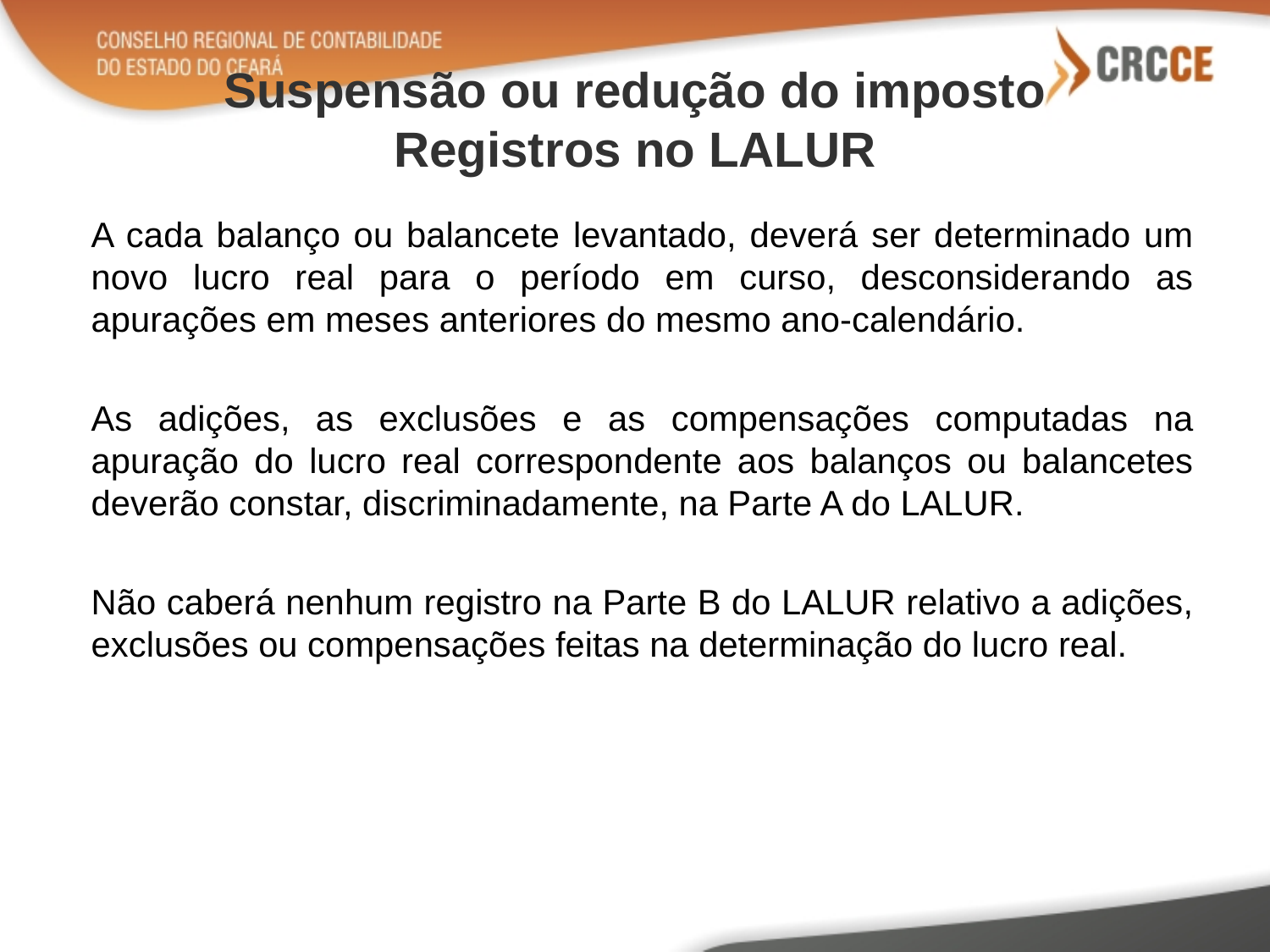

# Suspensão ou redução do imposto Registros no LALUR
A cada balanço ou balancete levantado, deverá ser determinado um novo lucro real para o período em curso, desconsiderando as apurações em meses anteriores do mesmo ano-calendário.

As adições, as exclusões e as compensações computadas na apuração do lucro real correspondente aos balanços ou balancetes deverão constar, discriminadamente, na Parte A do LALUR.

Não caberá nenhum registro na Parte B do LALUR relativo a adições, exclusões ou compensações feitas na determinação do lucro real.